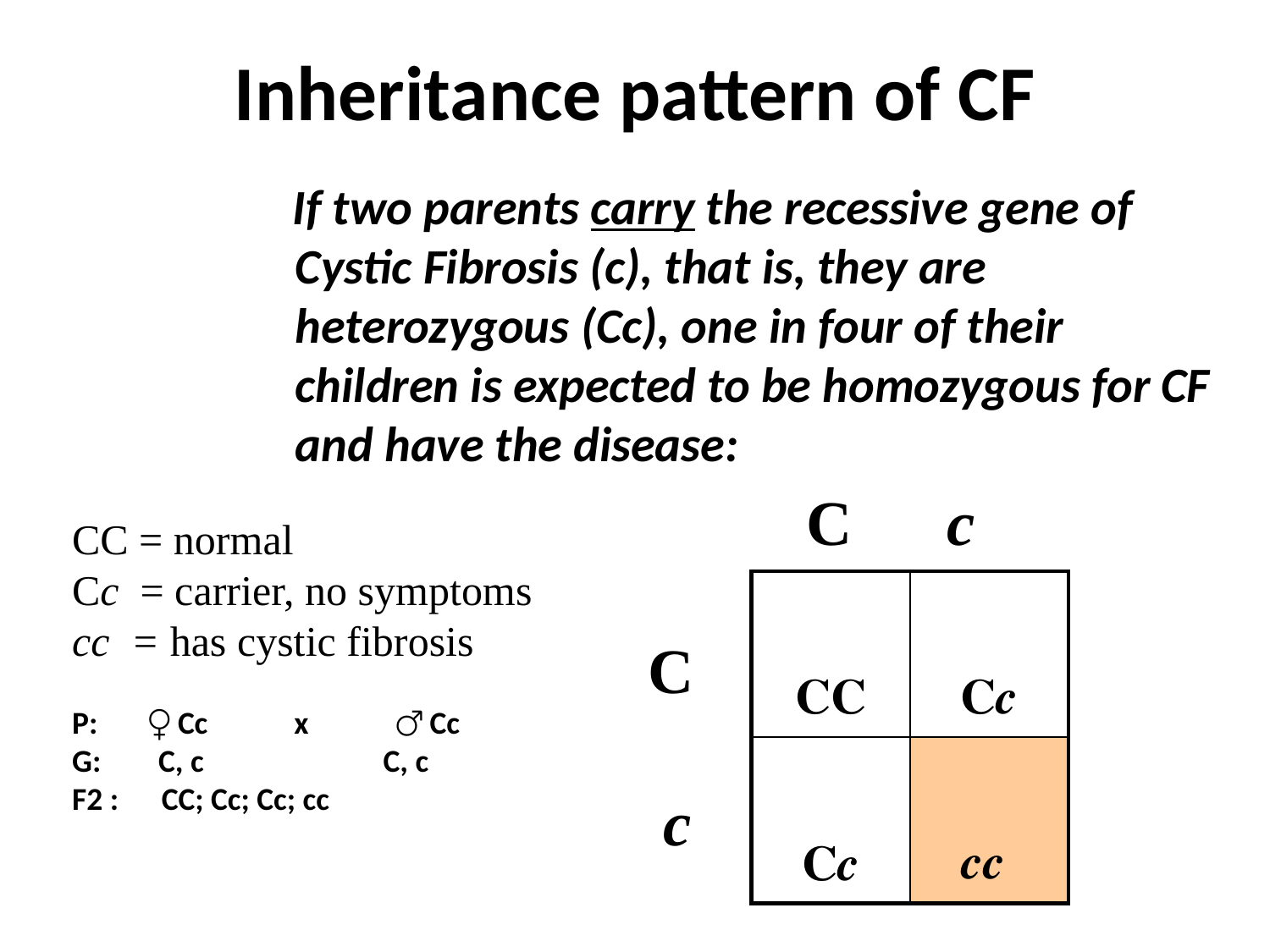

# Inheritance pattern of CF
    If two parents carry the recessive gene of Cystic Fibrosis (c), that is, they are  heterozygous (Cc), one in four of their children is expected to be homozygous for CF and have the disease:
C      c
CC = normal
Cc  = carrier, no symptoms
cc  = has cystic fibrosis

P:       ♀ Cc            x            ♂ Cc
G:        C, c                         C, c
F2 :      CC; Cc; Cc; cc

| CC | Cc |
| --- | --- |
| Cc | cc |
C

 c